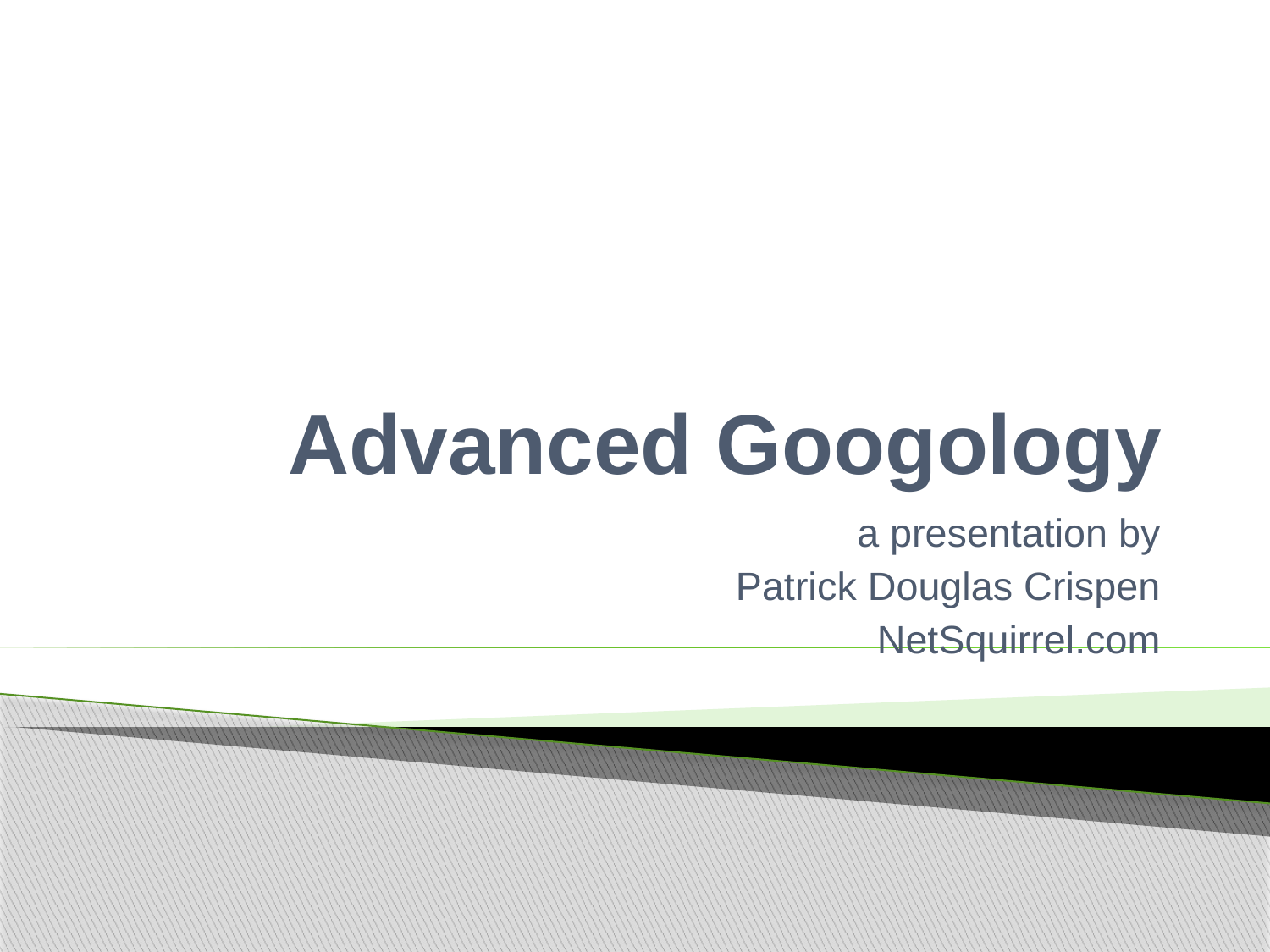

# Advanced Googology
a presentation by
Patrick Douglas Crispen
NetSquirrel.com